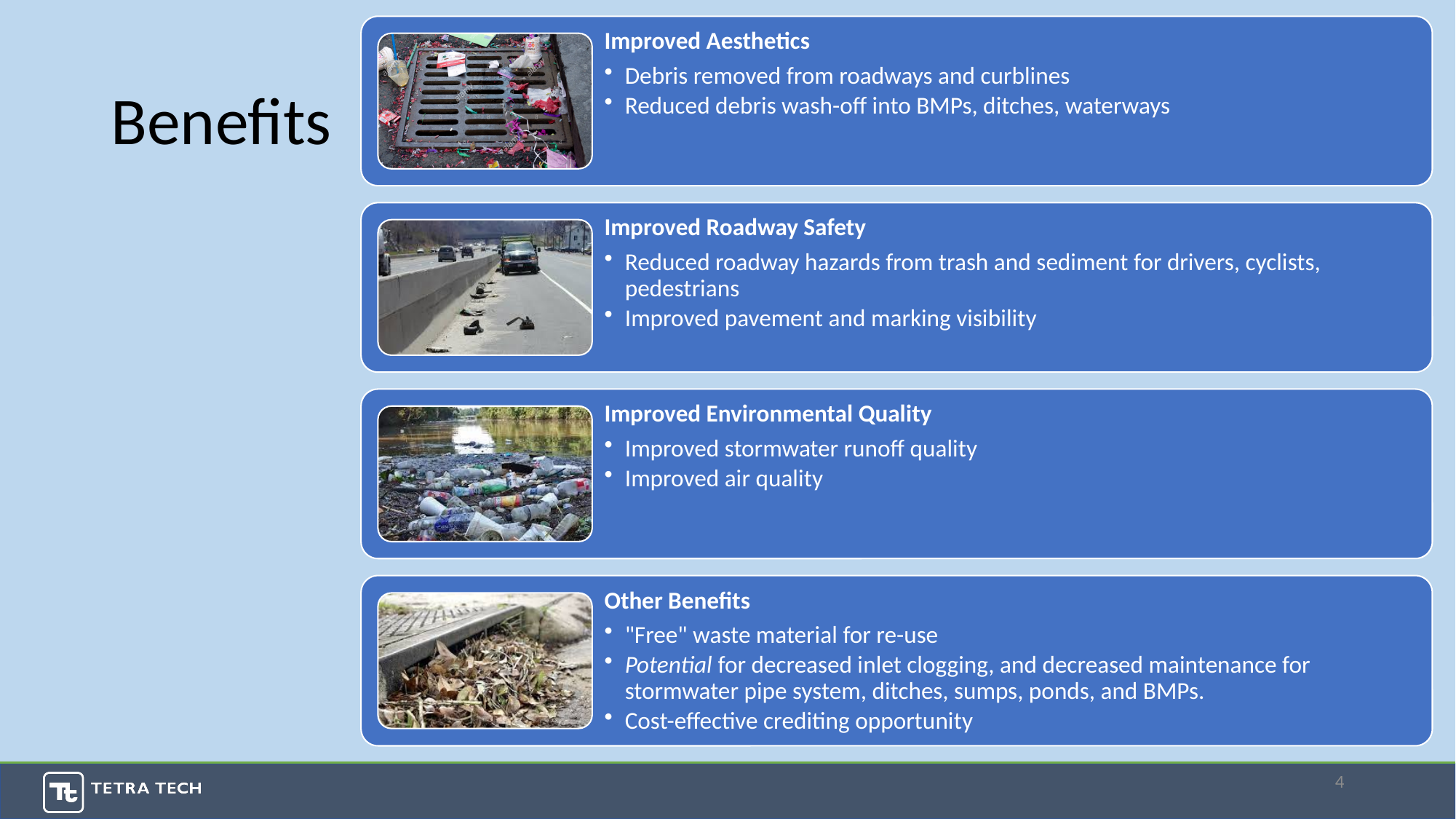

Improved Aesthetics
Debris removed from roadways and curblines
Reduced debris wash-off into BMPs, ditches, waterways
Improved Roadway Safety
Reduced roadway hazards from trash and sediment for drivers, cyclists, pedestrians
Improved pavement and marking visibility
Improved Environmental Quality
Improved stormwater runoff quality
Improved air quality
Other Benefits
"Free" waste material for re-use
Potential for decreased inlet clogging, and decreased maintenance for stormwater pipe system, ditches, sumps, ponds, and BMPs.
Cost-effective crediting opportunity
# Benefits
4